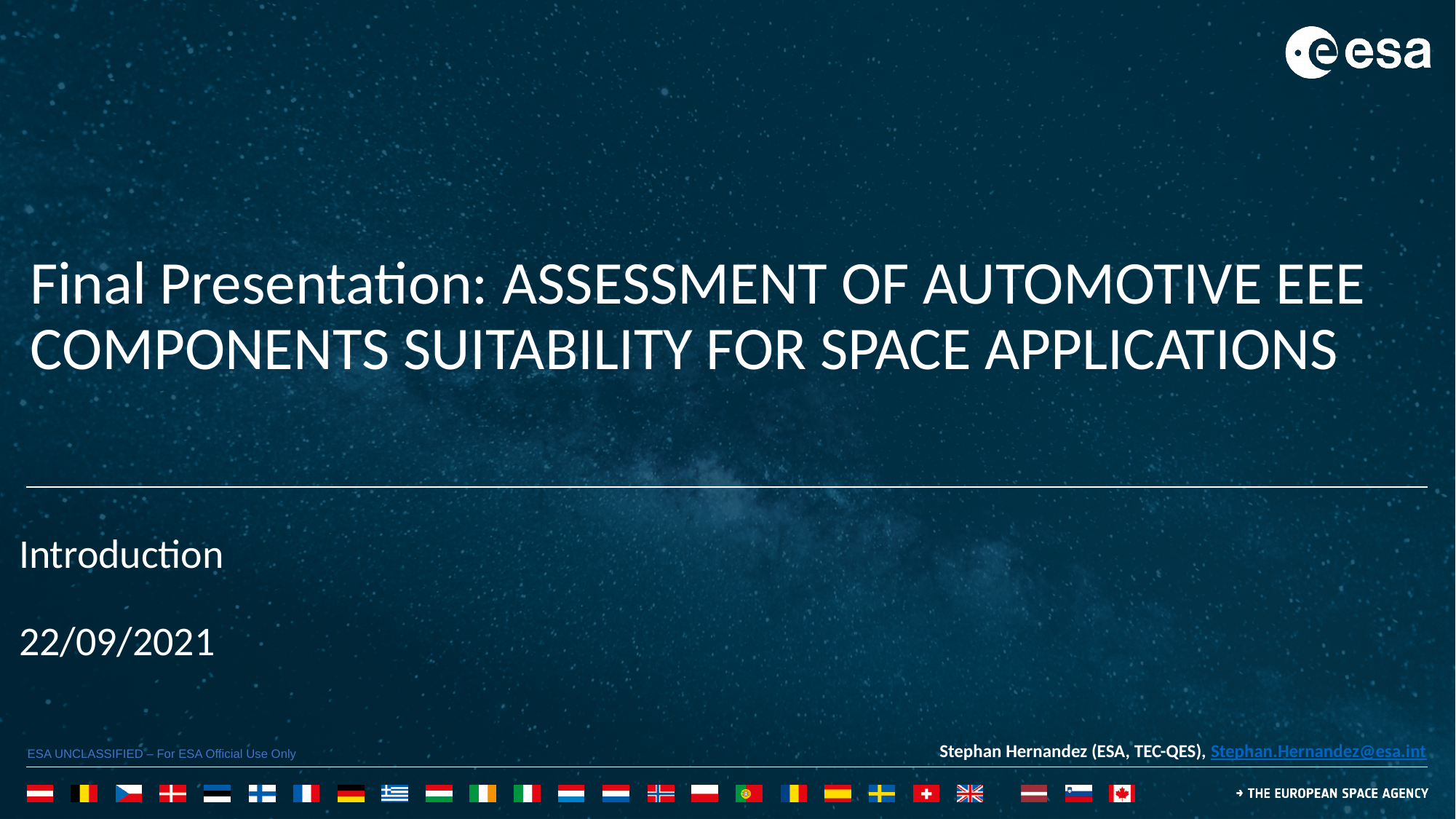

# Final Presentation: ASSESSMENT OF AUTOMOTIVE EEE COMPONENTS SUITABILITY FOR SPACE APPLICATIONS
Introduction
22/09/2021

Stephan Hernandez (ESA, TEC-QES), Stephan.Hernandez@esa.int